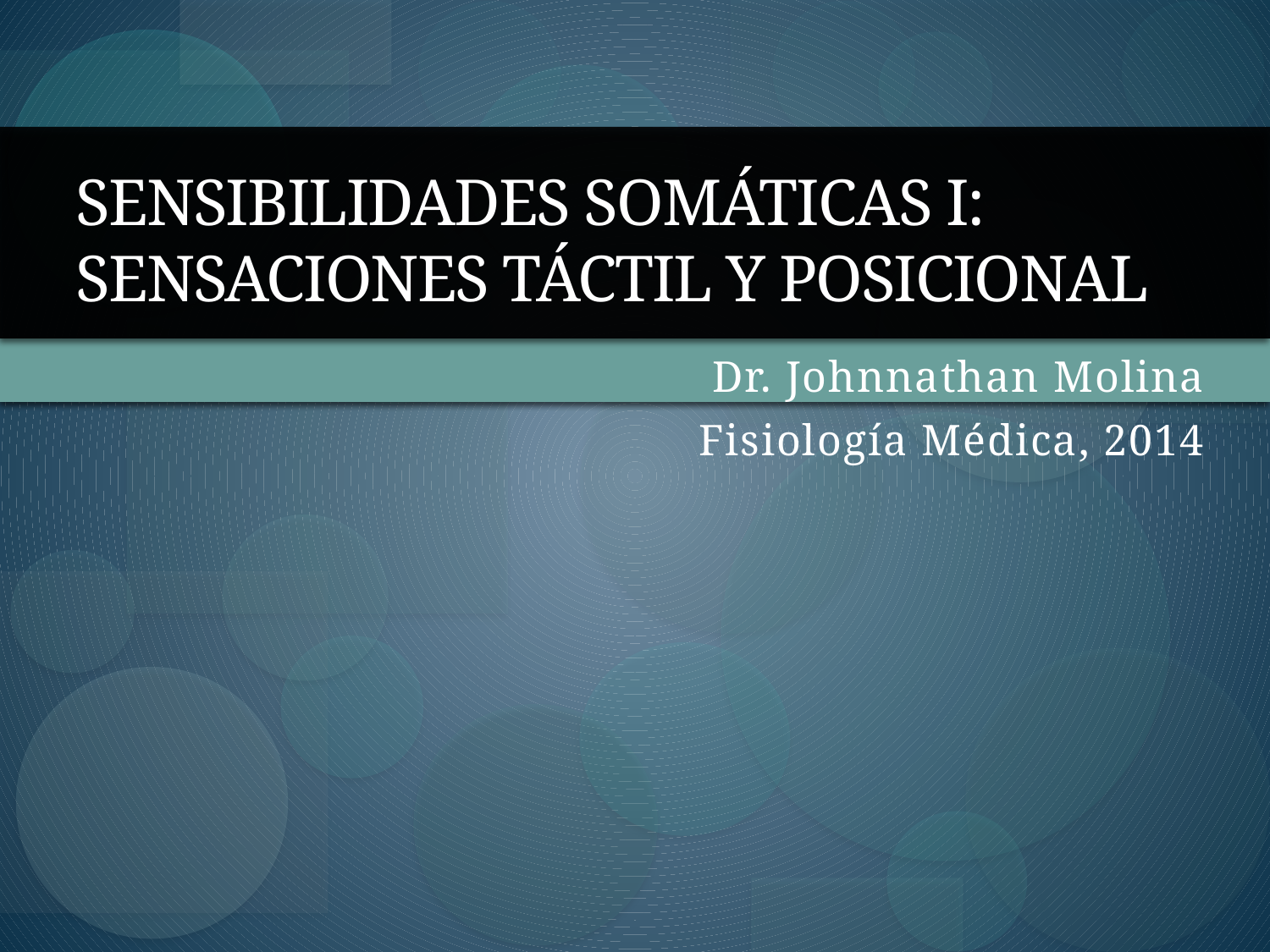

# Sensibilidades somáticas I: Sensaciones táctil y posicional
Dr. Johnnathan Molina
Fisiología Médica, 2014